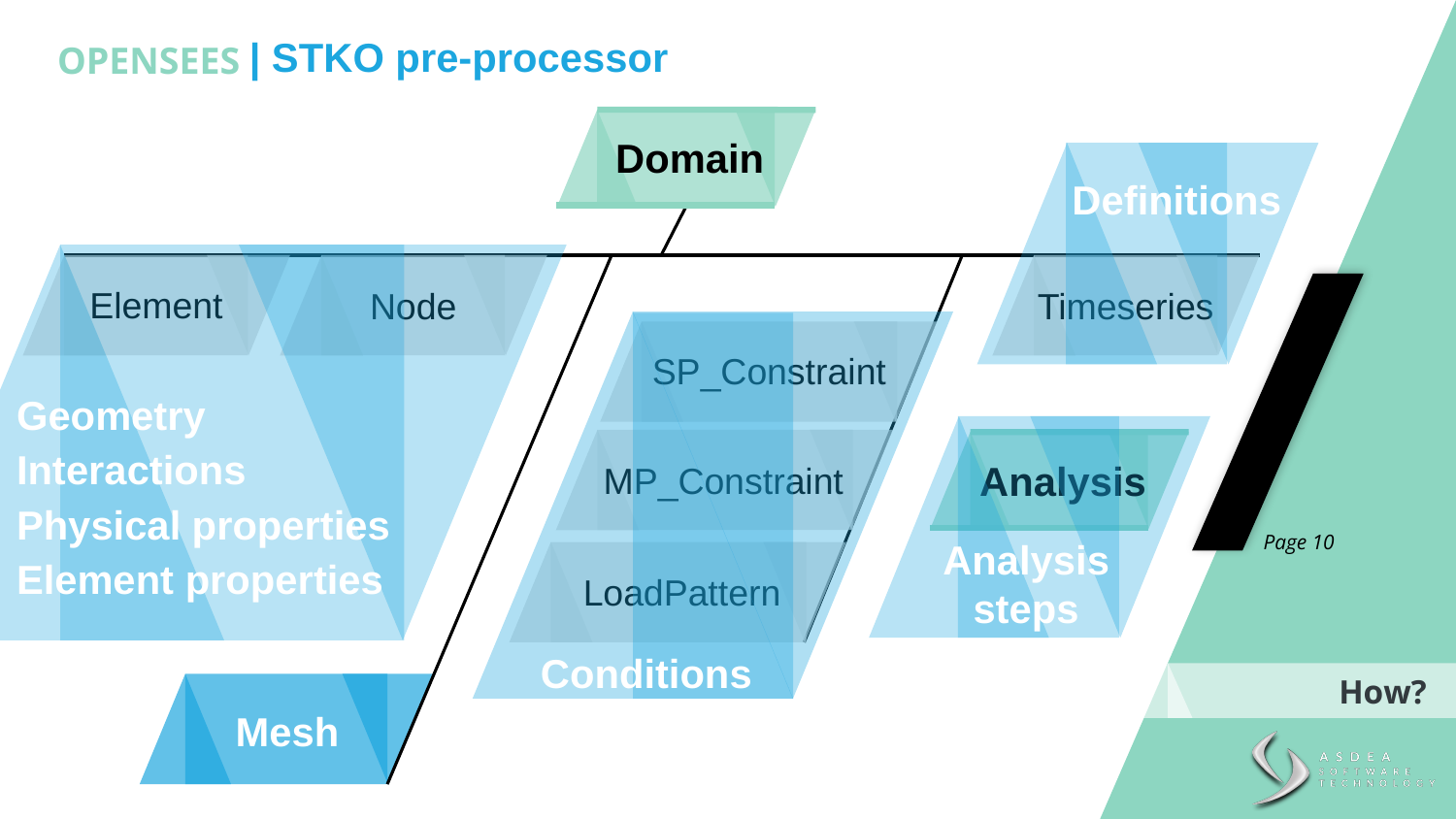

| STKO pre-processor
OPENSEES

Domain

Definitions

Element
Node
Timeseries
Geometry
Interactions
Physical properties
Element properties

SP_Constraint

Analysis
MP_Constraint
Page 10
Analysis
steps

LoadPattern
Conditions

How?

Mesh